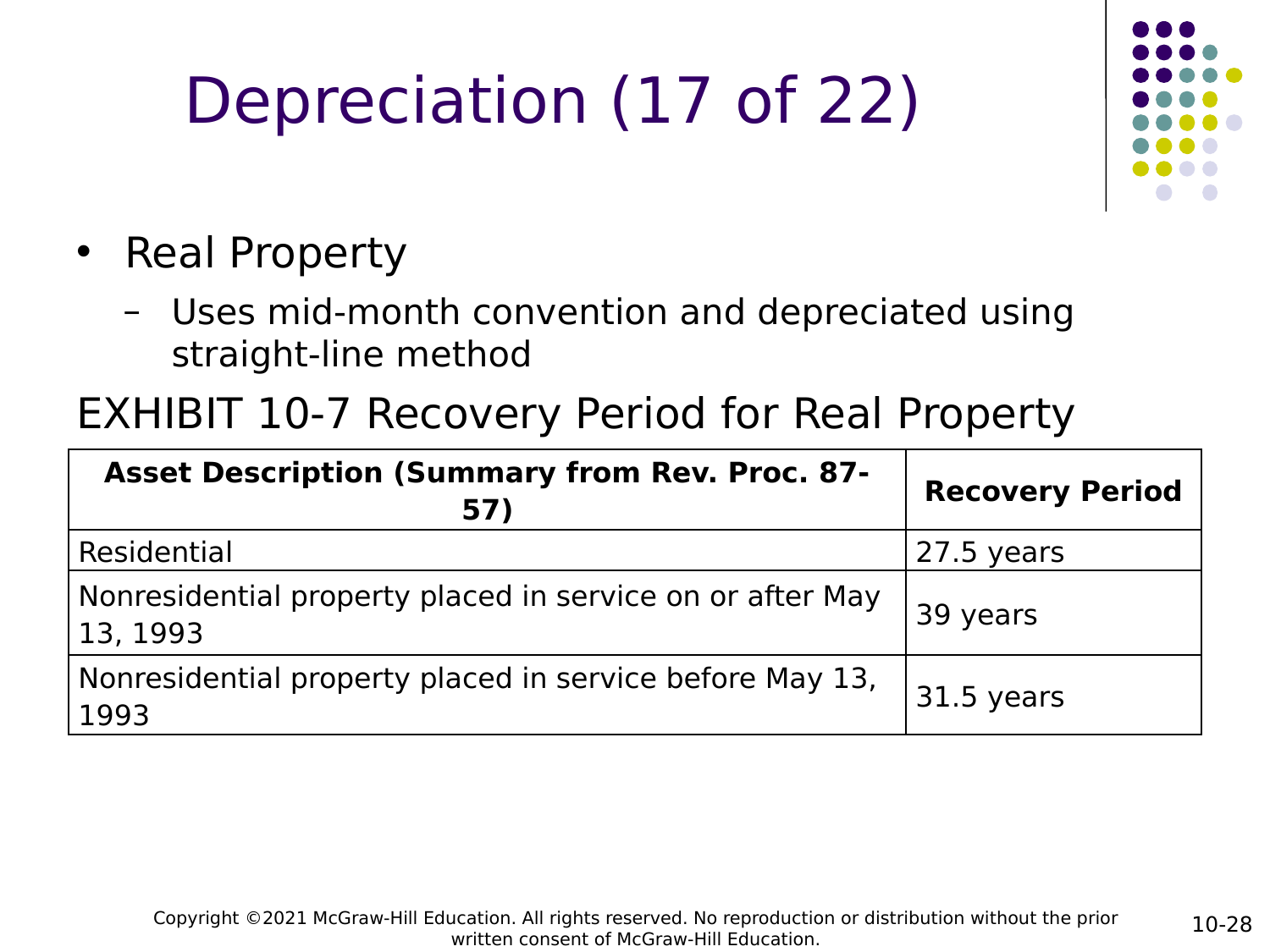

# Depreciation (17 of 22)
Real Property
Uses mid-month convention and depreciated using straight-line method
EXHIBIT 10-7 Recovery Period for Real Property
| Asset Description (Summary from Rev. Proc. 87-57) | Recovery Period |
| --- | --- |
| Residential | 27.5 years |
| Nonresidential property placed in service on or after May 13, 1993 | 39 years |
| Nonresidential property placed in service before May 13, 1993 | 31.5 years |
10-28